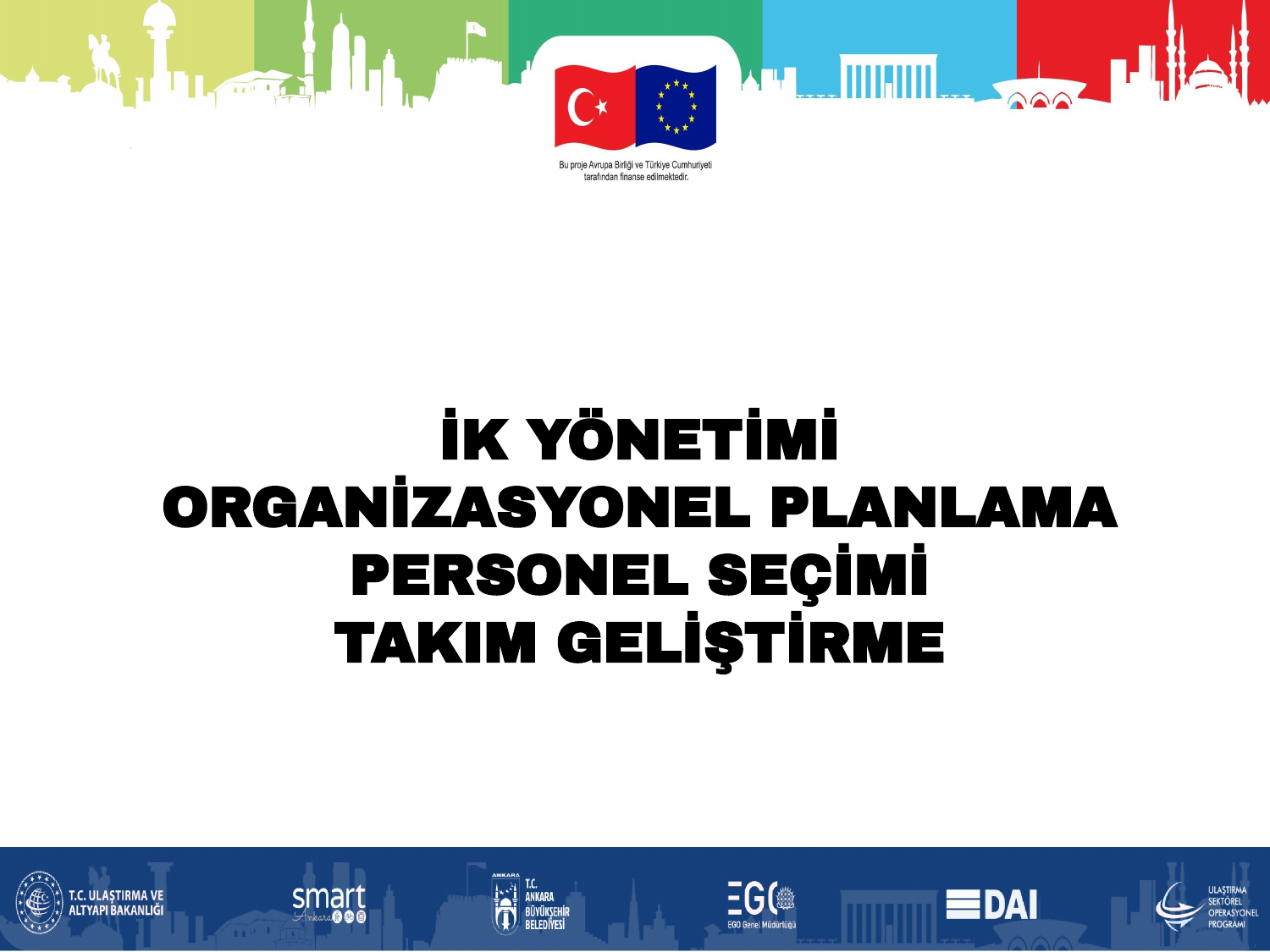

İK YÖNETİMİ
ORGANİZASYONEL PLANLAMA
PERSONEL SEÇİMİ
TAKIM GELİŞTİRME